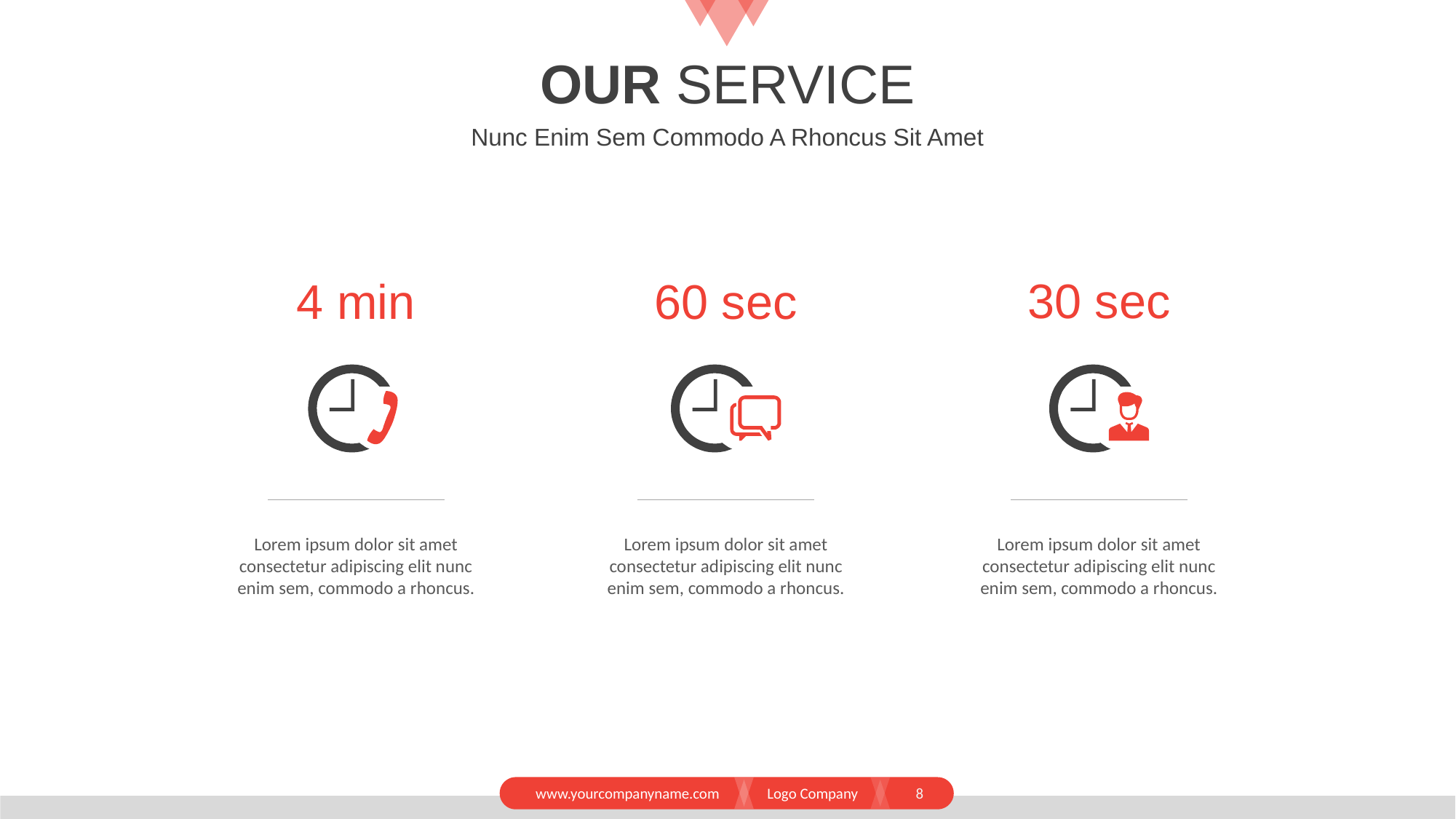

# OUR SERVICE
Nunc Enim Sem Commodo A Rhoncus Sit Amet
4 min
60 sec
30 sec

Lorem ipsum dolor sit amet consectetur adipiscing elit nunc enim sem, commodo a rhoncus.
Lorem ipsum dolor sit amet consectetur adipiscing elit nunc enim sem, commodo a rhoncus.
Lorem ipsum dolor sit amet consectetur adipiscing elit nunc enim sem, commodo a rhoncus.
8